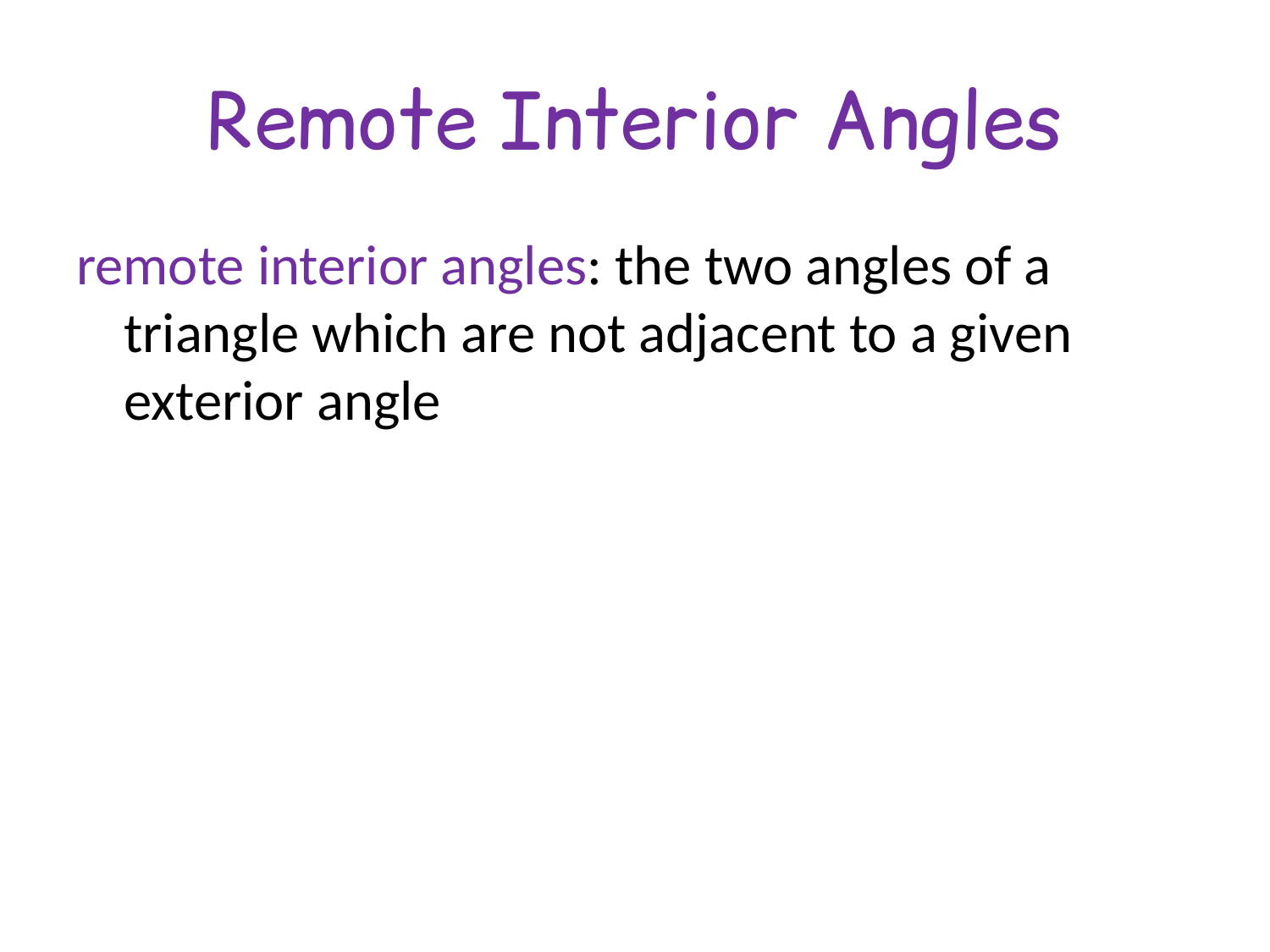

# Remote Interior Angles
remote interior angles: the two angles of a triangle which are not adjacent to a given exterior angle